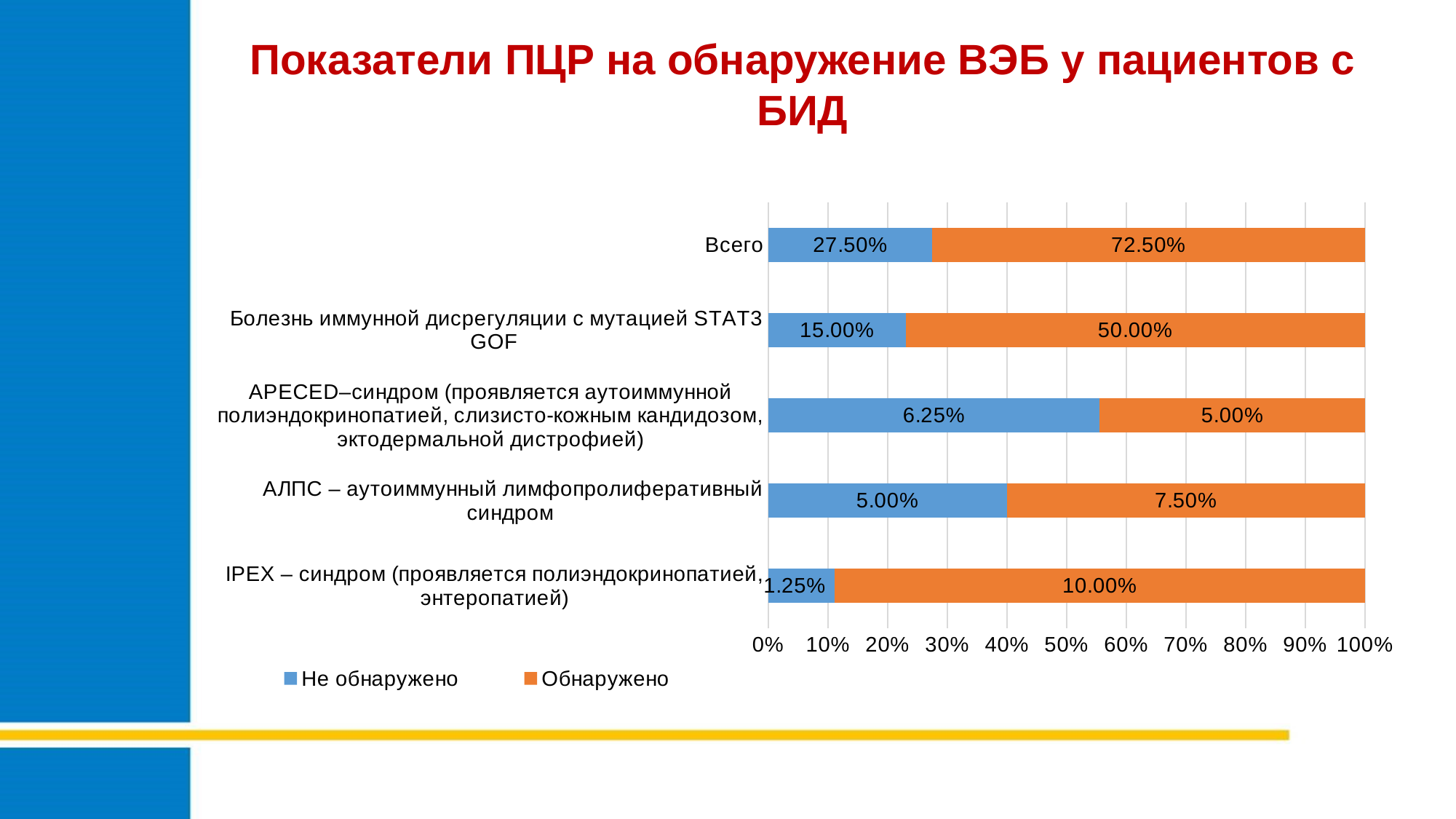

Показатели ПЦР на обнаружение ВЭБ у пациентов с БИД

### Chart

| Category | Не обнаружено | Обнаружено |
|---|---|---|
| IPEX – синдром (проявляется полиэндокринопатией, энтеропатией) | 0.0125 | 0.1 |
| АЛПС – аутоиммунный лимфопролиферативный синдром  | 0.05 | 0.075 |
| APECED–синдром (проявляется аутоиммунной полиэндокринопатией, слизисто-кожным кандидозом, эктодермальной дистрофией) | 0.0625 | 0.05 |
| Болезнь иммунной дисрегуляции с мутацией STAT3 GOF  | 0.15 | 0.5 |
| Всего | 0.275 | 0.725 |